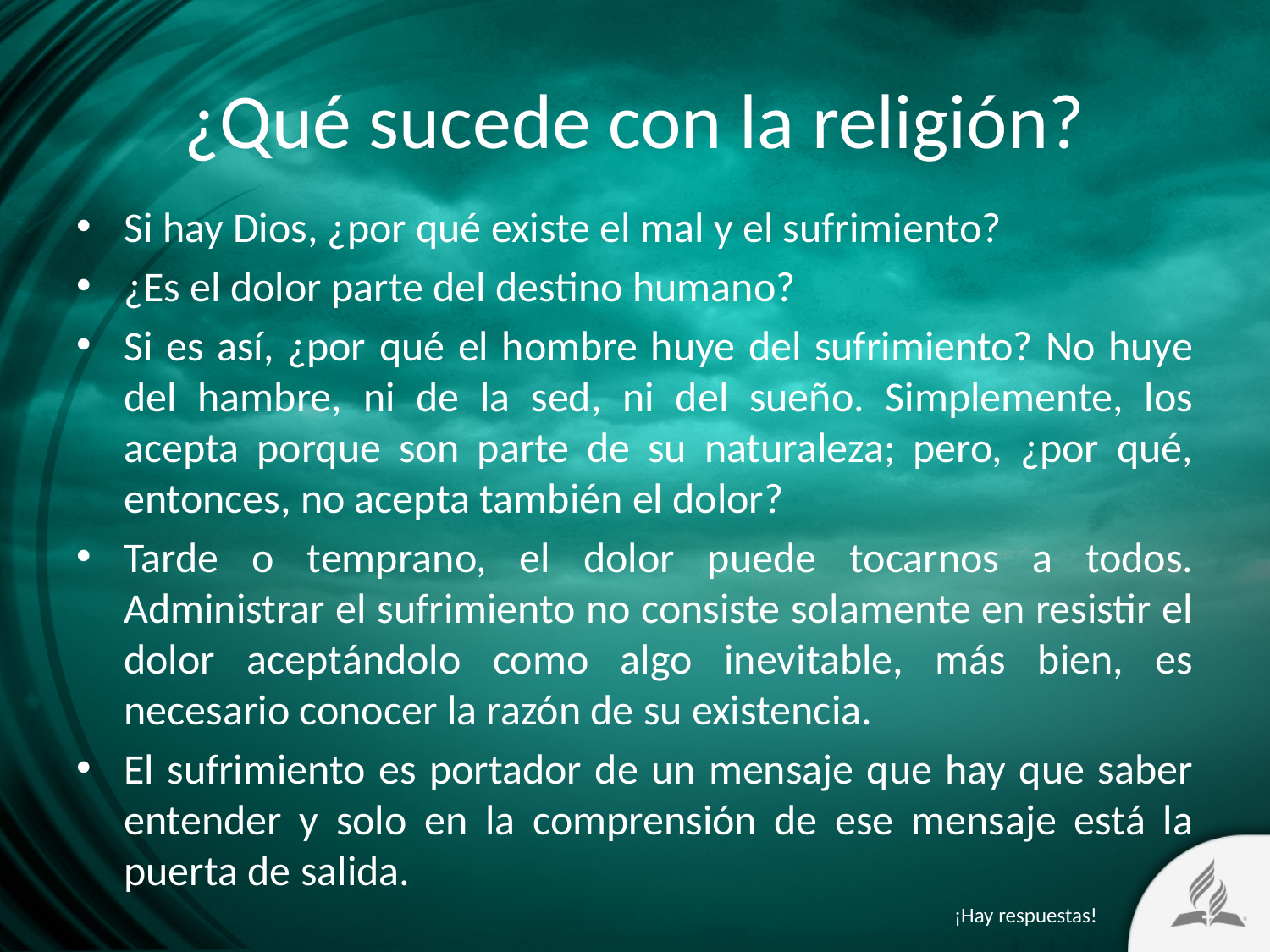

# ¿Qué sucede con la religión?
Si hay Dios, ¿por qué existe el mal y el sufrimiento?
¿Es el dolor parte del destino humano?
Si es así, ¿por qué el hombre huye del sufrimiento? No huye del hambre, ni de la sed, ni del sueño. Simplemente, los acepta porque son parte de su naturaleza; pero, ¿por qué, entonces, no acepta también el dolor?
Tarde o temprano, el dolor puede tocarnos a todos. Administrar el sufrimiento no consiste solamente en resistir el dolor aceptándolo como algo inevitable, más bien, es necesario conocer la razón de su existencia.
El sufrimiento es portador de un mensaje que hay que saber entender y solo en la comprensión de ese mensaje está la puerta de salida.
¡Hay respuestas!